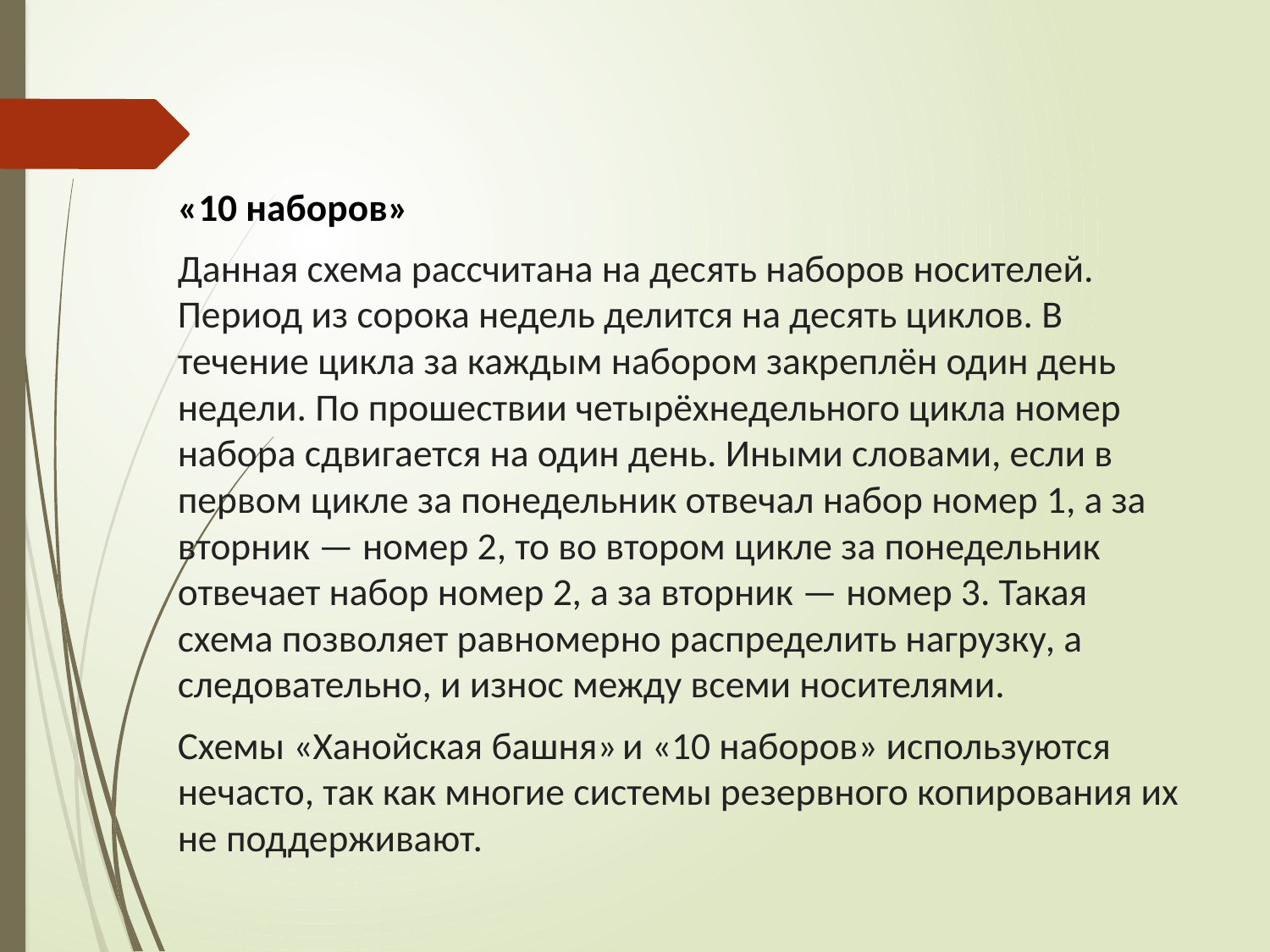

«10 наборов»
Данная схема рассчитана на десять наборов носителей. Период из сорока недель делится на десять циклов. В течение цикла за каждым набором закреплён один день недели. По прошествии четырёхнедельного цикла номер набора сдвигается на один день. Иными словами, если в первом цикле за понедельник отвечал набор номер 1, а за вторник — номер 2, то во втором цикле за понедельник отвечает набор номер 2, а за вторник — номер 3. Такая схема позволяет равномерно распределить нагрузку, а следовательно, и износ между всеми носителями.
Схемы «Ханойская башня» и «10 наборов» используются нечасто, так как многие системы резервного копирования их не поддерживают.